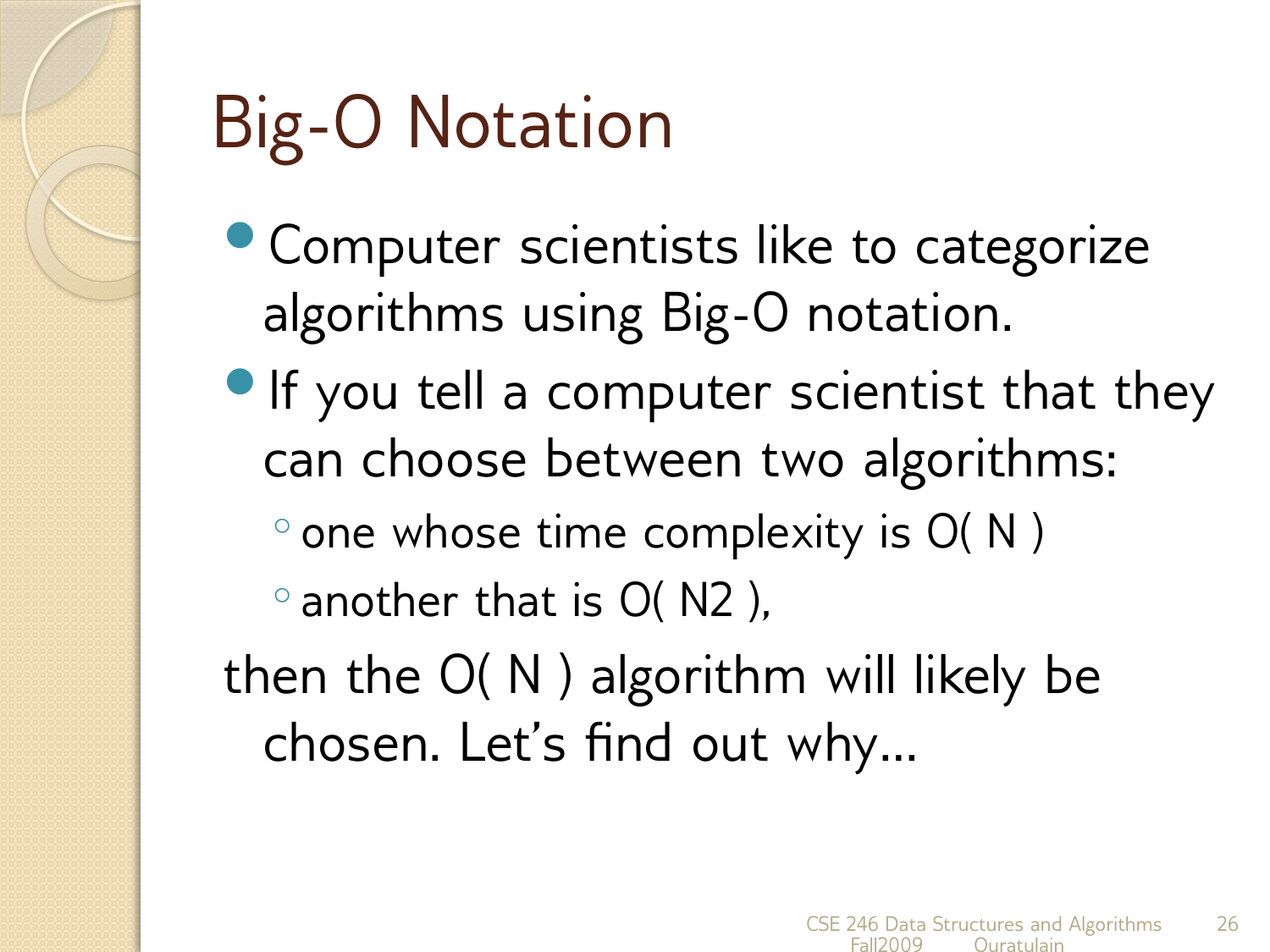

# Big-O Notation
Computer scientists like to categorize algorithms using Big-O notation.
If you tell a computer scientist that they can choose between two algorithms:
one whose time complexity is O( N )
another that is O( N2 ),
then the O( N ) algorithm will likely be chosen. Let’s find out why…

CSE 246 Data Structures and Algorithms          Fall2009        Quratulain
26